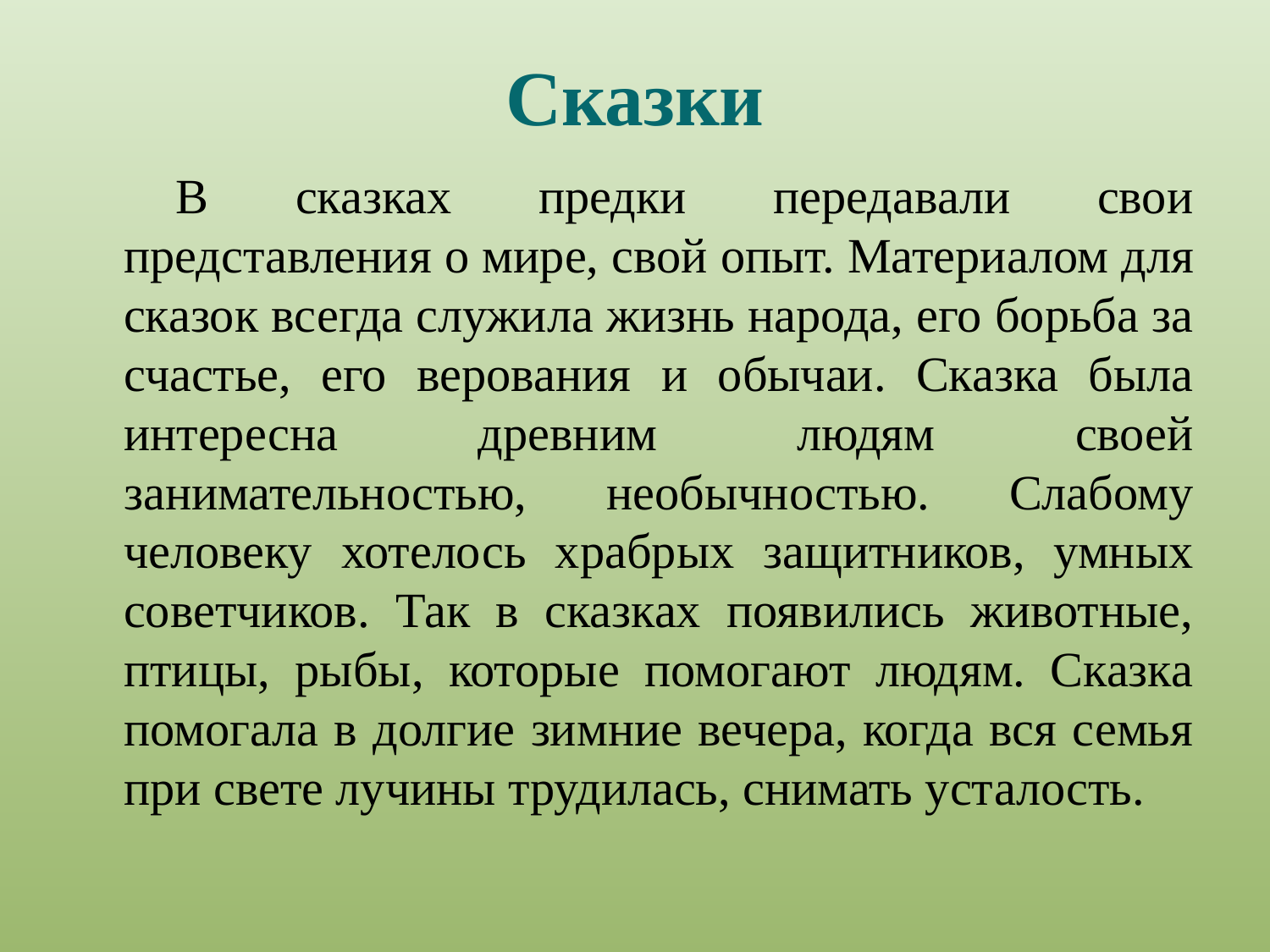

# Сказки

В сказках предки передавали свои представления о мире, свой опыт. Материалом для сказок всегда служила жизнь народа, его борьба за счастье, его верования и обычаи. Сказка была интересна древним людям своей занимательностью, необычностью. Слабому человеку хотелось храбрых защитников, умных советчиков. Так в сказках появились животные, птицы, рыбы, которые помогают людям. Сказка помогала в долгие зимние вечера, когда вся семья при свете лучины трудилась, снимать усталость.